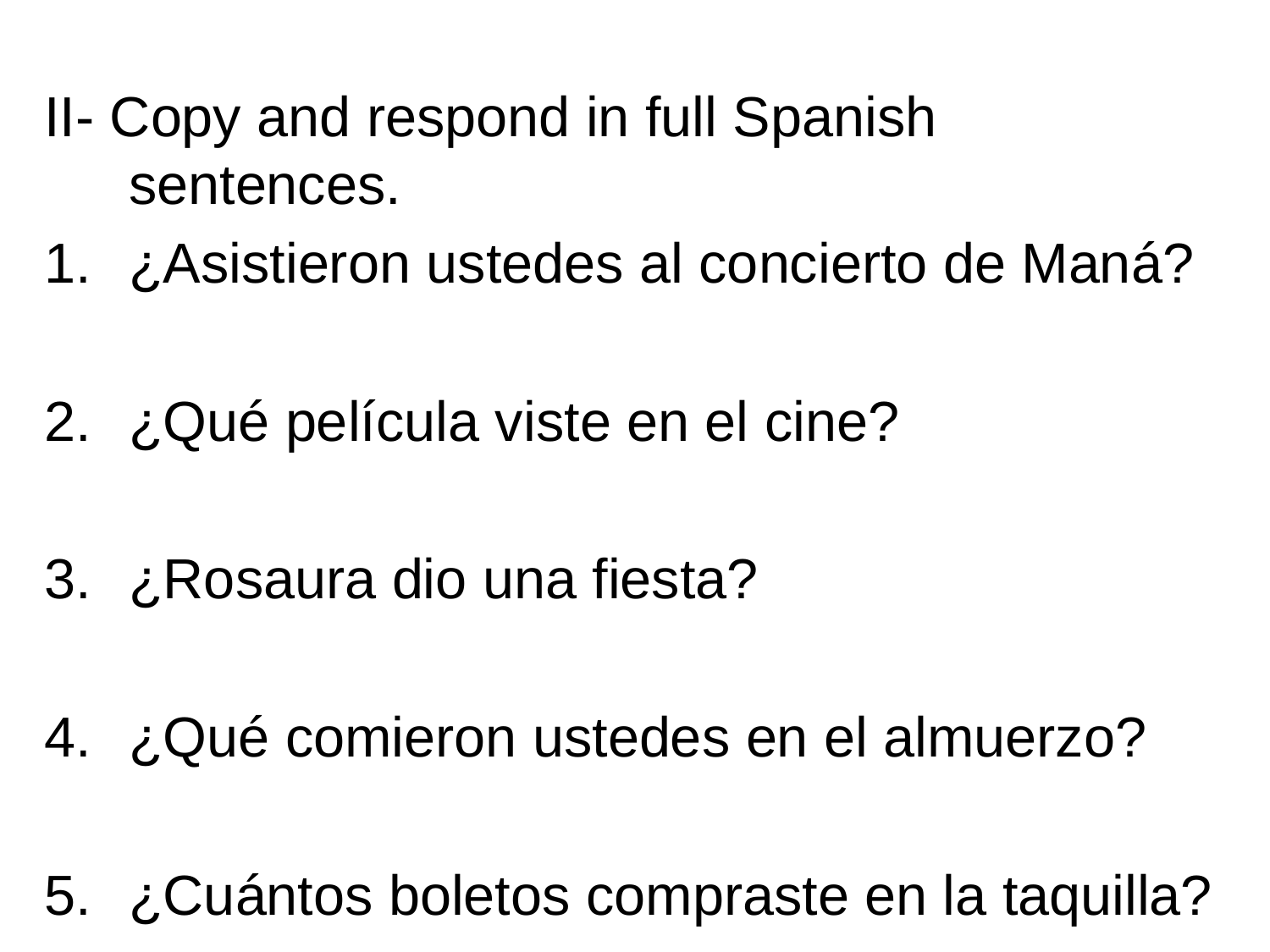

II- Copy and respond in full Spanish sentences.
¿Asistieron ustedes al concierto de Maná?

¿Qué película viste en el cine?

¿Rosaura dio una fiesta?

¿Qué comieron ustedes en el almuerzo?

¿Cuántos boletos compraste en la taquilla?